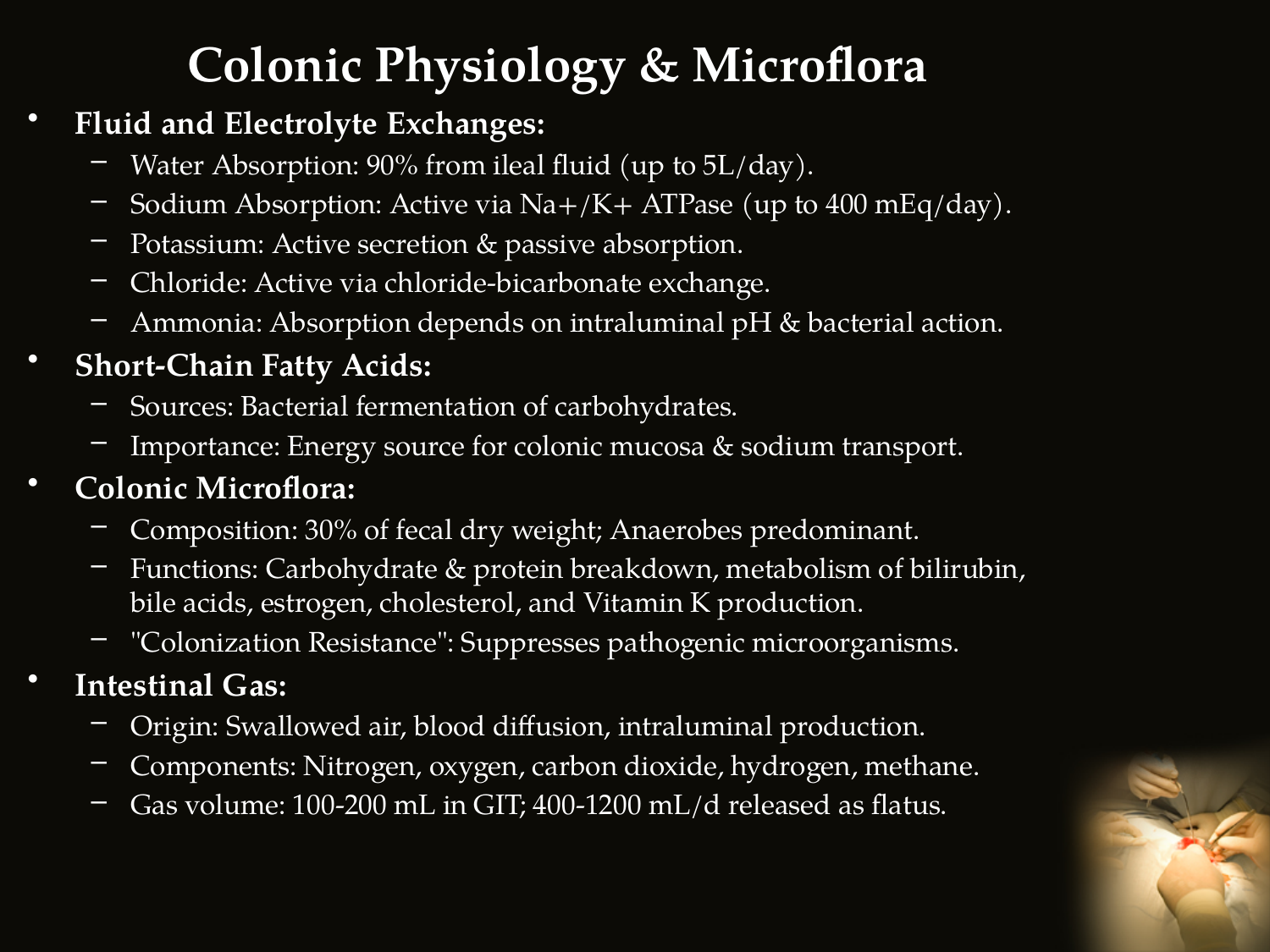

# Colonic Physiology & Microflora
Fluid and Electrolyte Exchanges:
Water Absorption: 90% from ileal fluid (up to 5L/day).
Sodium Absorption: Active via Na+/K+ ATPase (up to 400 mEq/day).
Potassium: Active secretion & passive absorption.
Chloride: Active via chloride-bicarbonate exchange.
Ammonia: Absorption depends on intraluminal pH & bacterial action.
Short-Chain Fatty Acids:
Sources: Bacterial fermentation of carbohydrates.
Importance: Energy source for colonic mucosa & sodium transport.
Colonic Microflora:
Composition: 30% of fecal dry weight; Anaerobes predominant.
Functions: Carbohydrate & protein breakdown, metabolism of bilirubin, bile acids, estrogen, cholesterol, and Vitamin K production.
"Colonization Resistance": Suppresses pathogenic microorganisms.
Intestinal Gas:
Origin: Swallowed air, blood diffusion, intraluminal production.
Components: Nitrogen, oxygen, carbon dioxide, hydrogen, methane.
Gas volume: 100-200 mL in GIT; 400-1200 mL/d released as flatus.